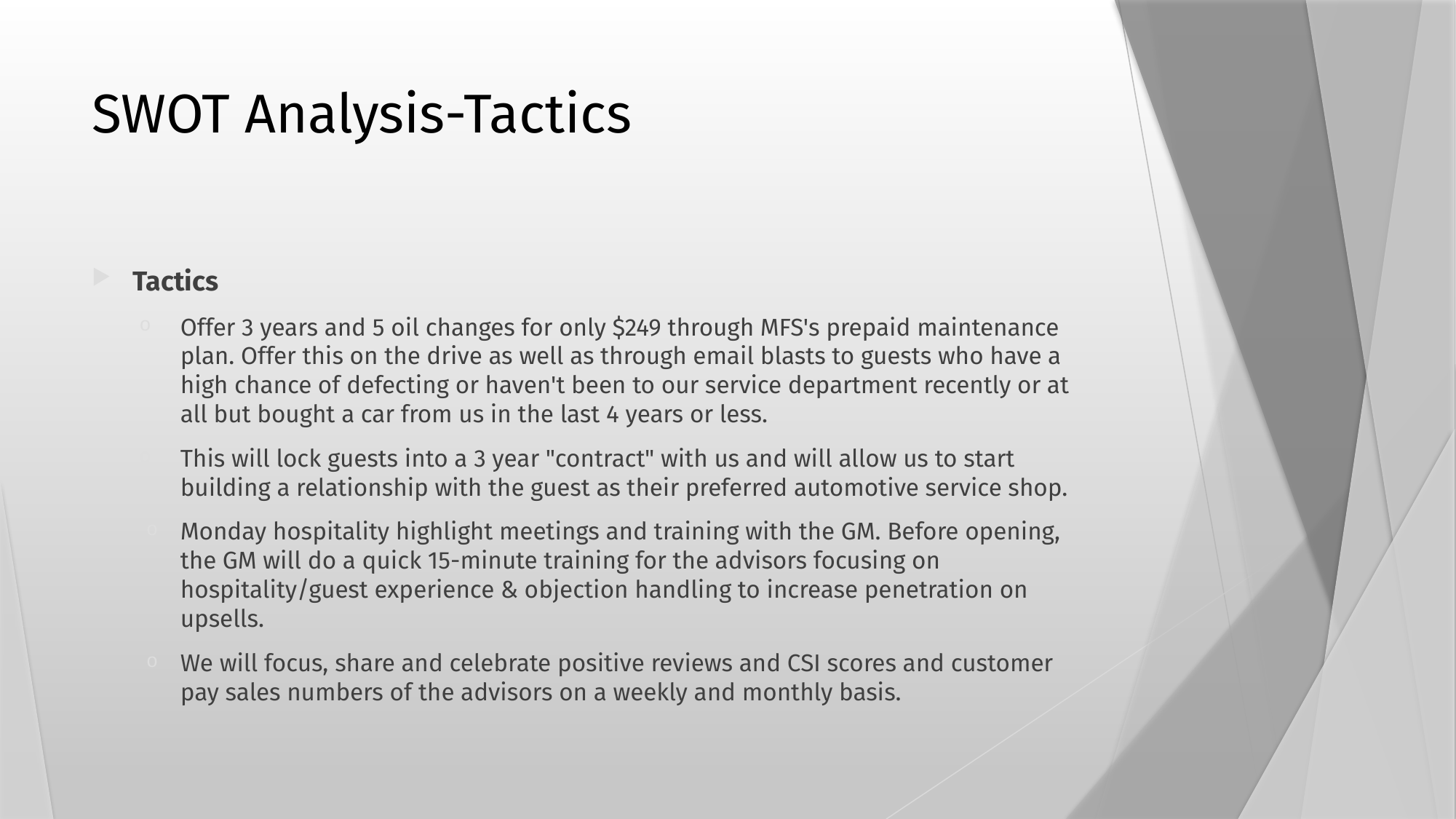

# SWOT Analysis-Tactics
Tactics
Offer 3 years and 5 oil changes for only $249 through MFS's prepaid maintenance plan. Offer this on the drive as well as through email blasts to guests who have a high chance of defecting or haven't been to our service department recently or at all but bought a car from us in the last 4 years or less.
This will lock guests into a 3 year "contract" with us and will allow us to start building a relationship with the guest as their preferred automotive service shop.
Monday hospitality highlight meetings and training with the GM. Before opening, the GM will do a quick 15-minute training for the advisors focusing on hospitality/guest experience & objection handling to increase penetration on upsells.
We will focus, share and celebrate positive reviews and CSI scores and customer pay sales numbers of the advisors on a weekly and monthly basis.